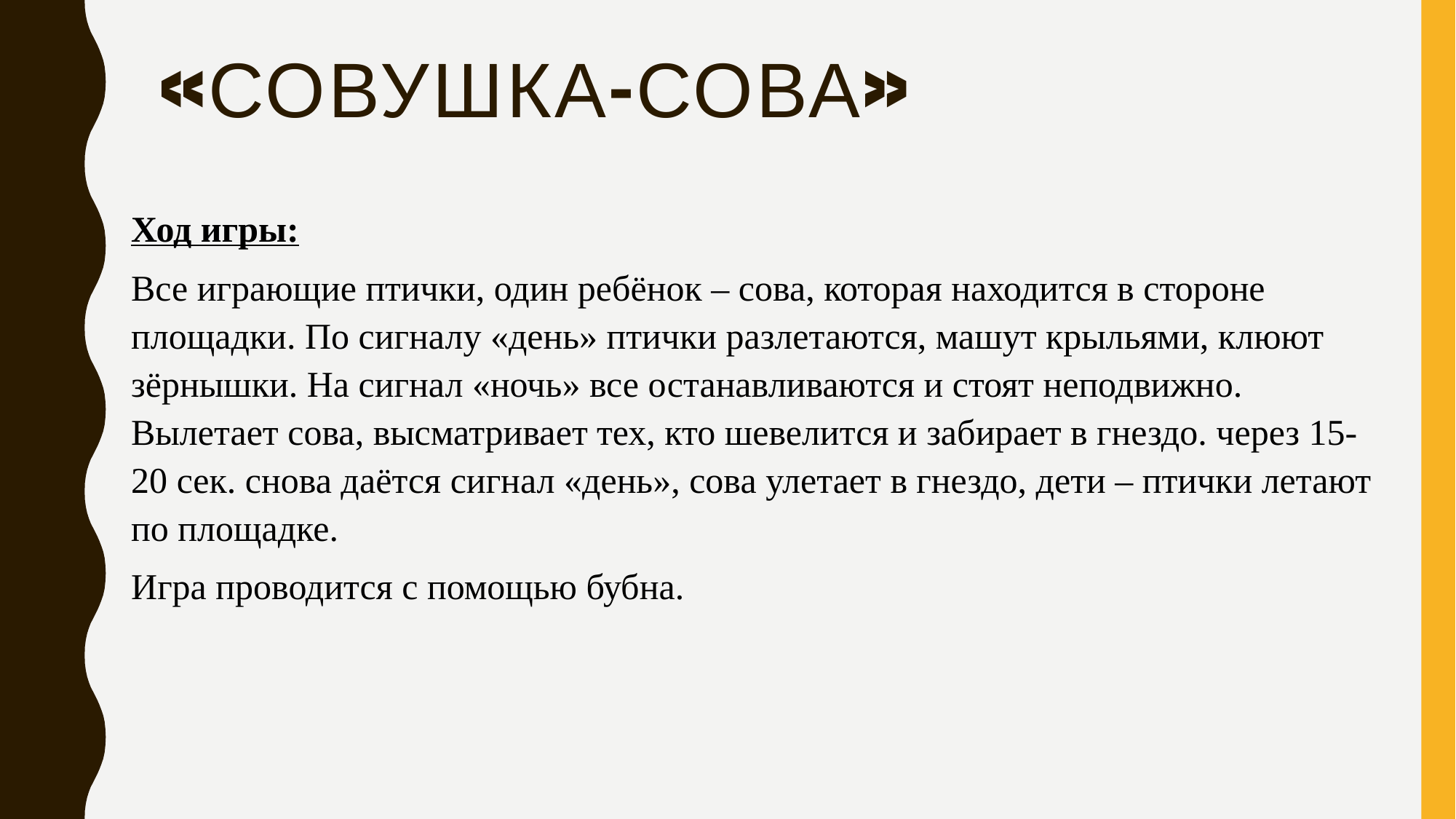

# «Совушка-сова»
Ход игры:
Все играющие птички, один ребёнок – сова, которая находится в стороне площадки. По сигналу «день» птички разлетаются, машут крыльями, клюют зёрнышки. На сигнал «ночь» все останавливаются и стоят неподвижно. Вылетает сова, высматривает тех, кто шевелится и забирает в гнездо. через 15-20 сек. снова даётся сигнал «день», сова улетает в гнездо, дети – птички летают по площадке.
Игра проводится с помощью бубна.